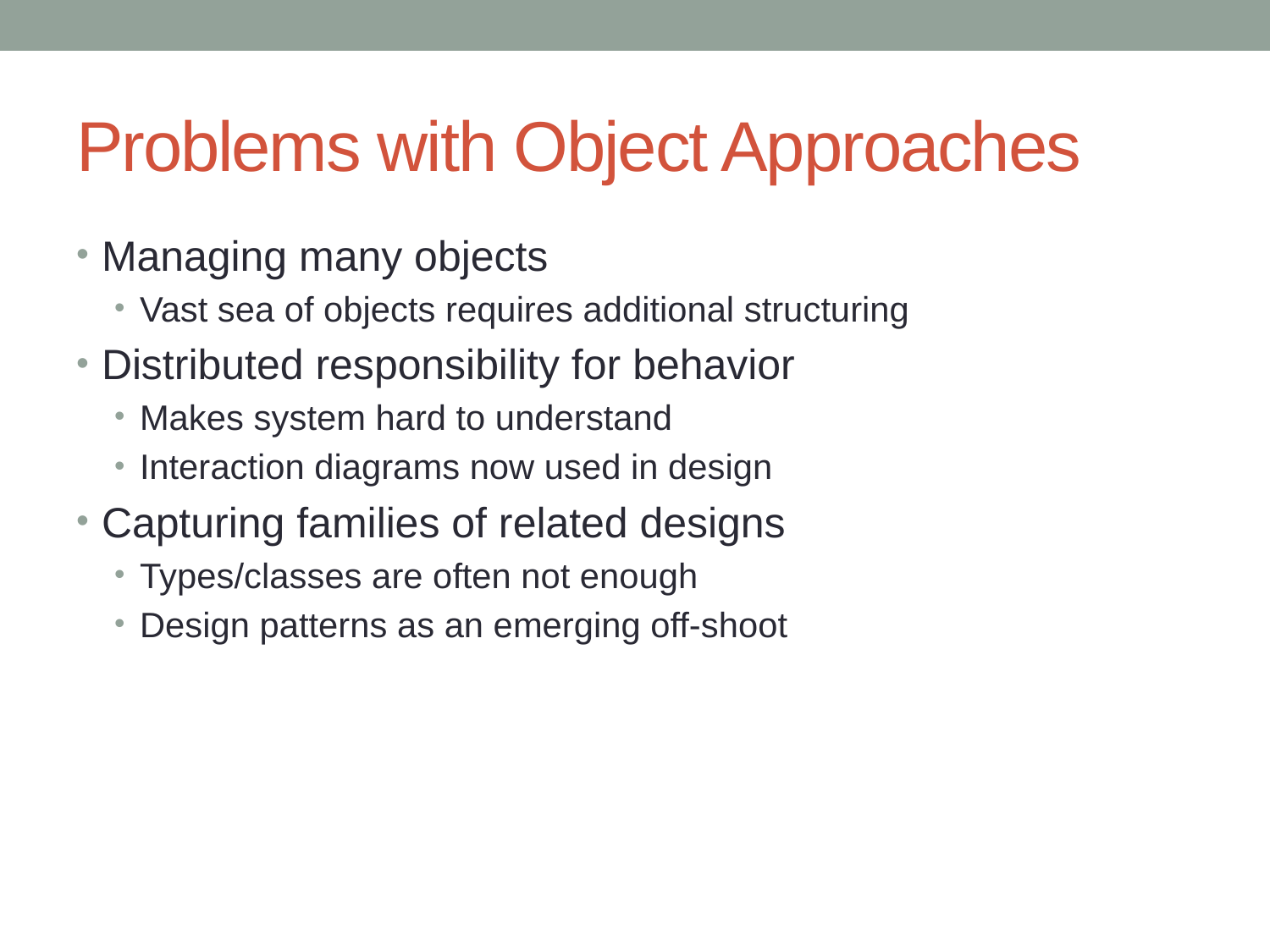

# Problems with Object Approaches
Managing many objects
Vast sea of objects requires additional structuring
Distributed responsibility for behavior
Makes system hard to understand
Interaction diagrams now used in design
Capturing families of related designs
Types/classes are often not enough
Design patterns as an emerging off-shoot